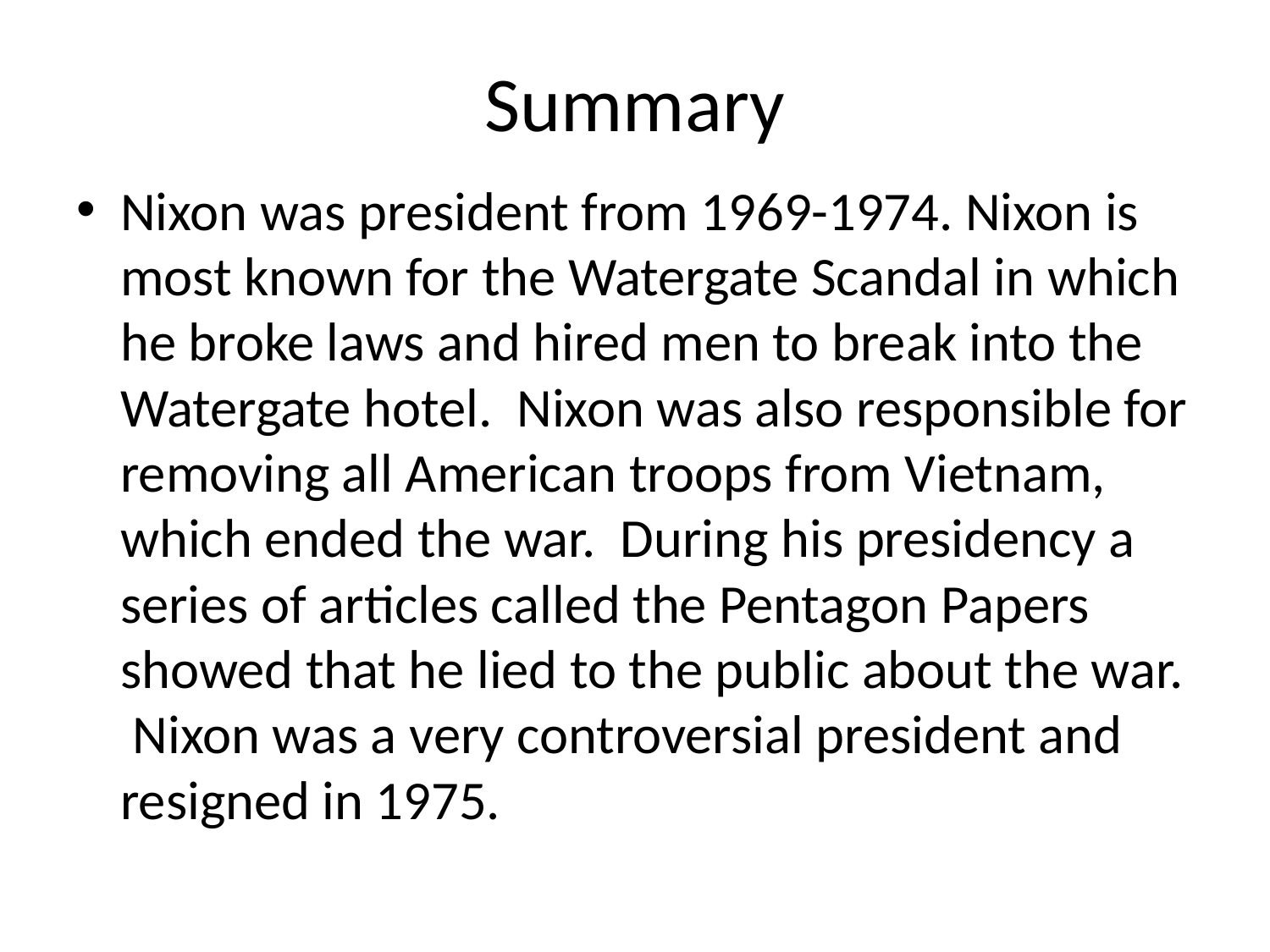

# Summary
Nixon was president from 1969-1974. Nixon is most known for the Watergate Scandal in which he broke laws and hired men to break into the Watergate hotel.  Nixon was also responsible for removing all American troops from Vietnam, which ended the war.  During his presidency a series of articles called the Pentagon Papers showed that he lied to the public about the war.  Nixon was a very controversial president and resigned in 1975.